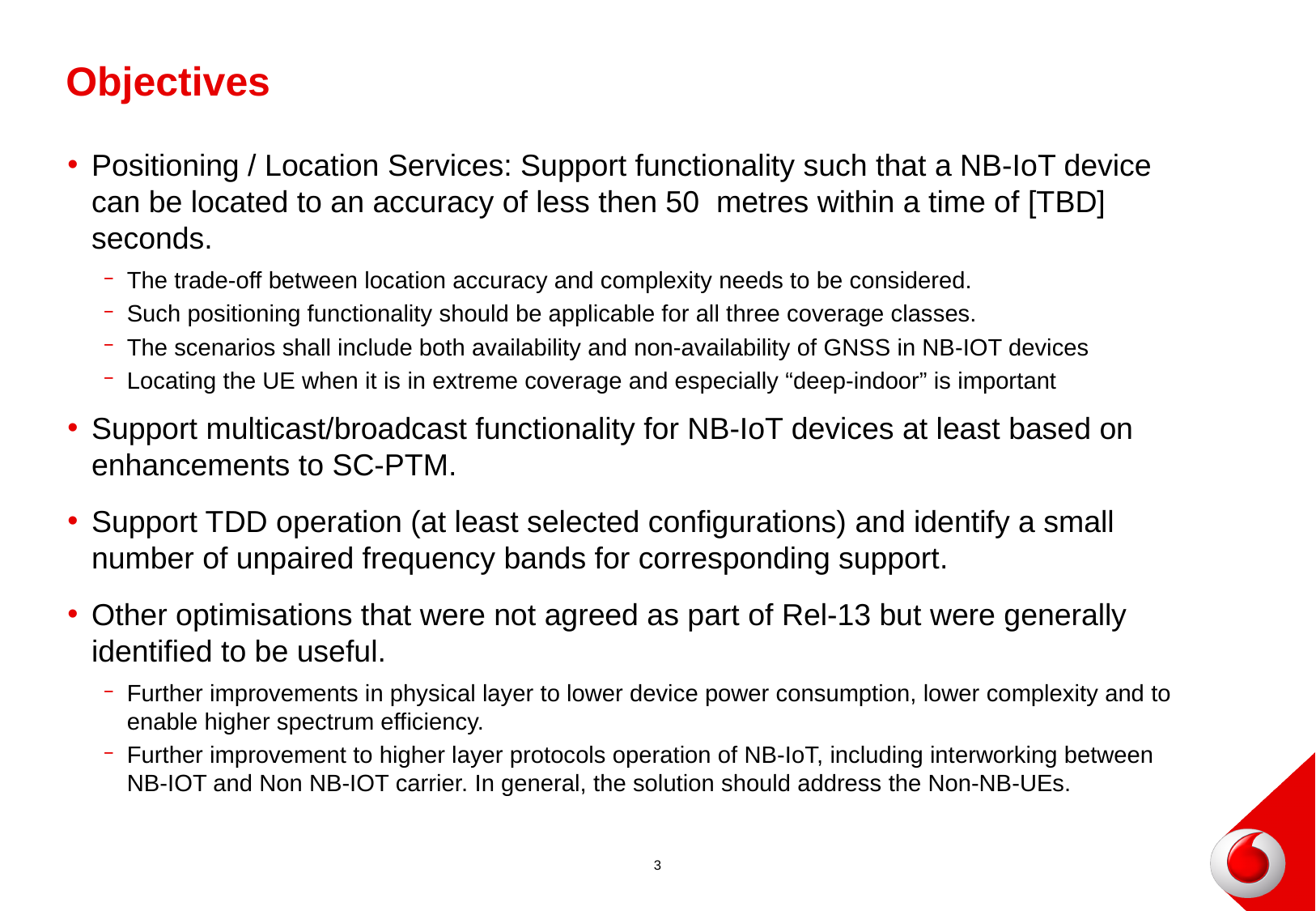

# Objectives
Positioning / Location Services: Support functionality such that a NB-IoT device can be located to an accuracy of less then 50  metres within a time of [TBD] seconds.
The trade-off between location accuracy and complexity needs to be considered.
Such positioning functionality should be applicable for all three coverage classes.
The scenarios shall include both availability and non-availability of GNSS in NB-IOT devices
Locating the UE when it is in extreme coverage and especially “deep-indoor” is important
Support multicast/broadcast functionality for NB-IoT devices at least based on enhancements to SC-PTM.
Support TDD operation (at least selected configurations) and identify a small number of unpaired frequency bands for corresponding support.
Other optimisations that were not agreed as part of Rel-13 but were generally identified to be useful.
Further improvements in physical layer to lower device power consumption, lower complexity and to enable higher spectrum efficiency.
Further improvement to higher layer protocols operation of NB-IoT, including interworking between NB-IOT and Non NB-IOT carrier. In general, the solution should address the Non-NB-UEs.

3